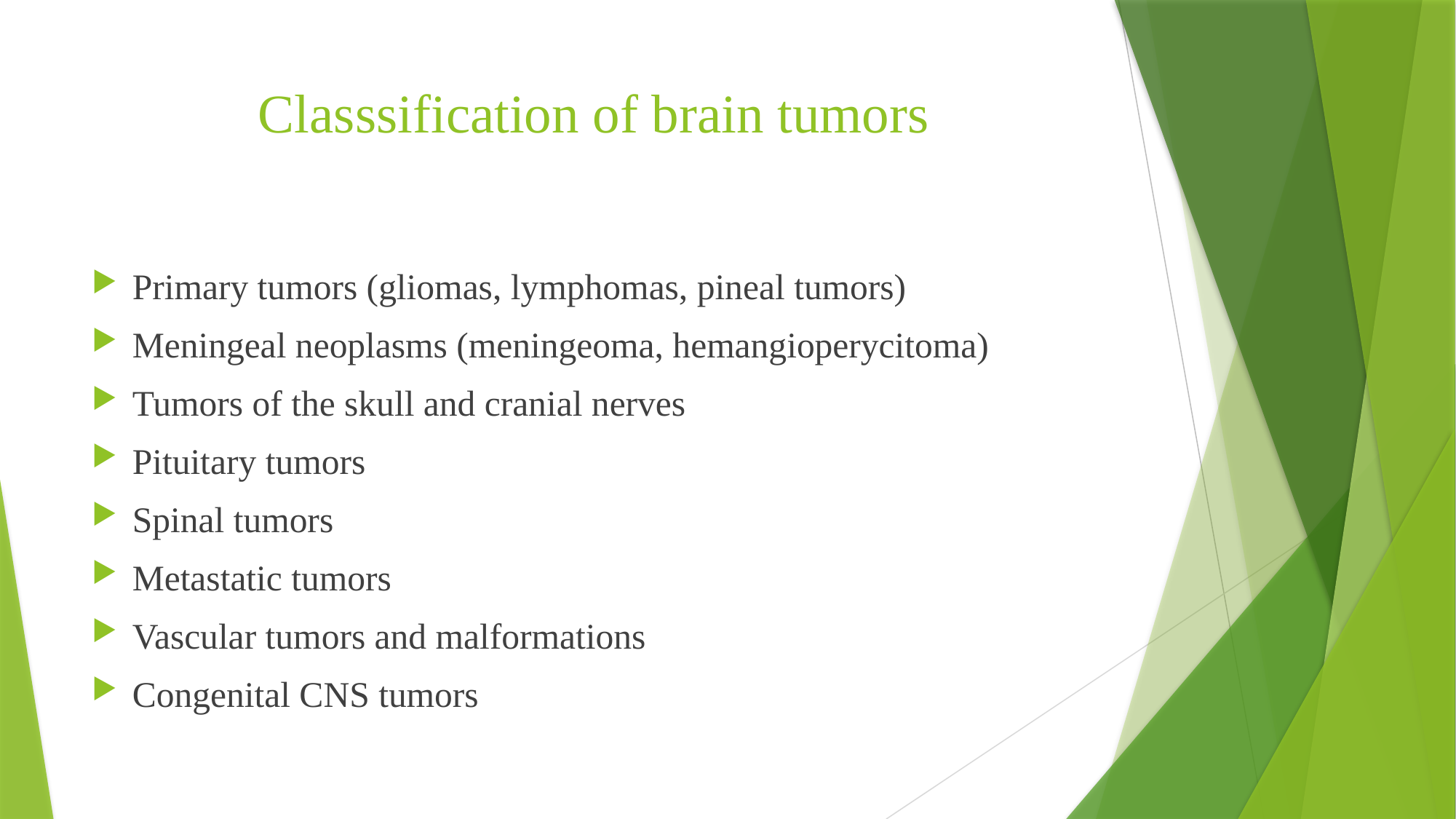

# Classsification of brain tumors
Primary tumors (gliomas, lymphomas, pineal tumors)
Meningeal neoplasms (meningeoma, hemangioperycitoma)
Tumors of the skull and cranial nerves
Pituitary tumors
Spinal tumors
Metastatic tumors
Vascular tumors and malformations
Congenital CNS tumors